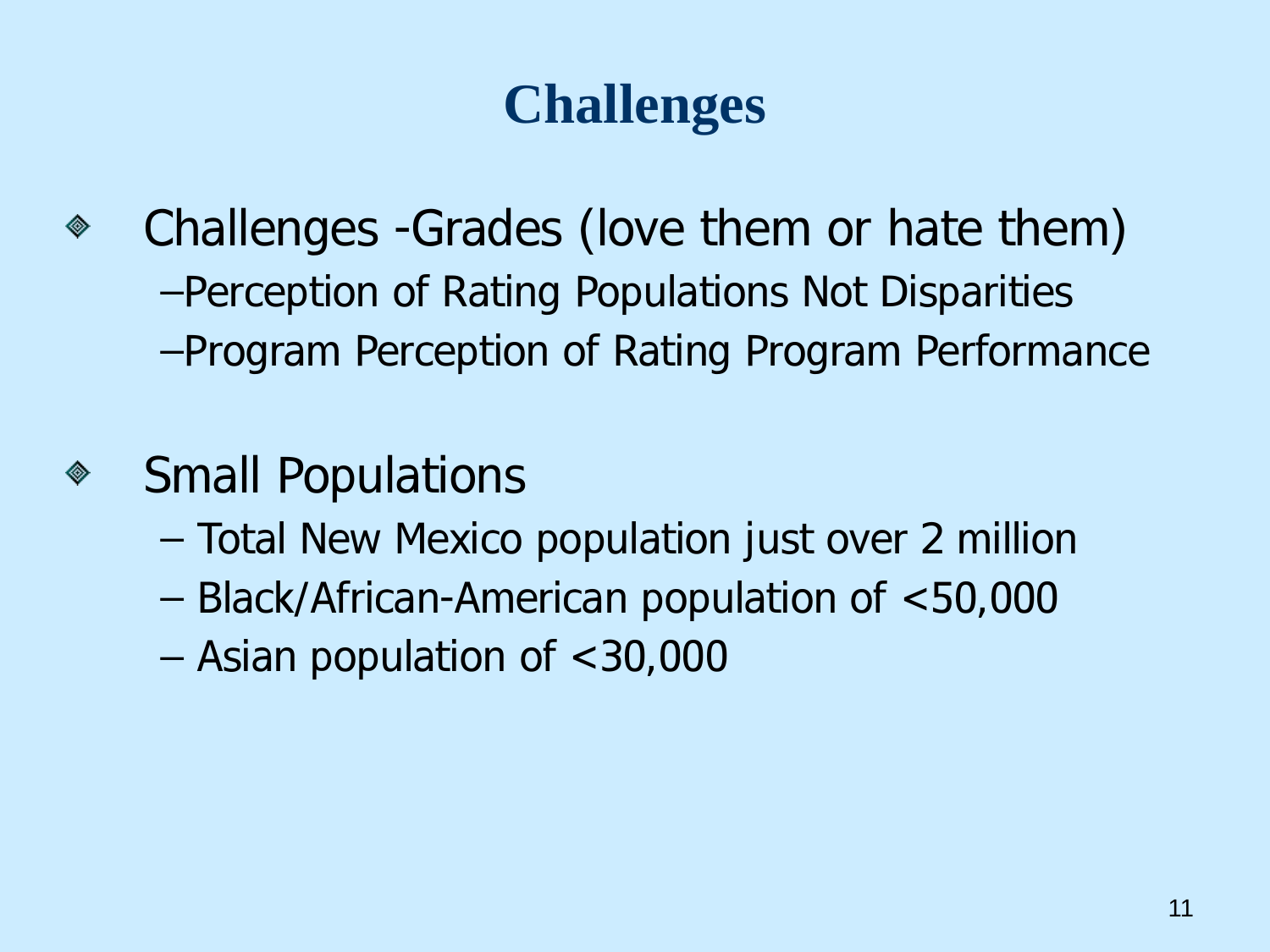

# Challenges
Challenges -Grades (love them or hate them)
Perception of Rating Populations Not Disparities
Program Perception of Rating Program Performance

Small Populations
 Total New Mexico population just over 2 million
 Black/African-American population of <50,000
 Asian population of <30,000

11